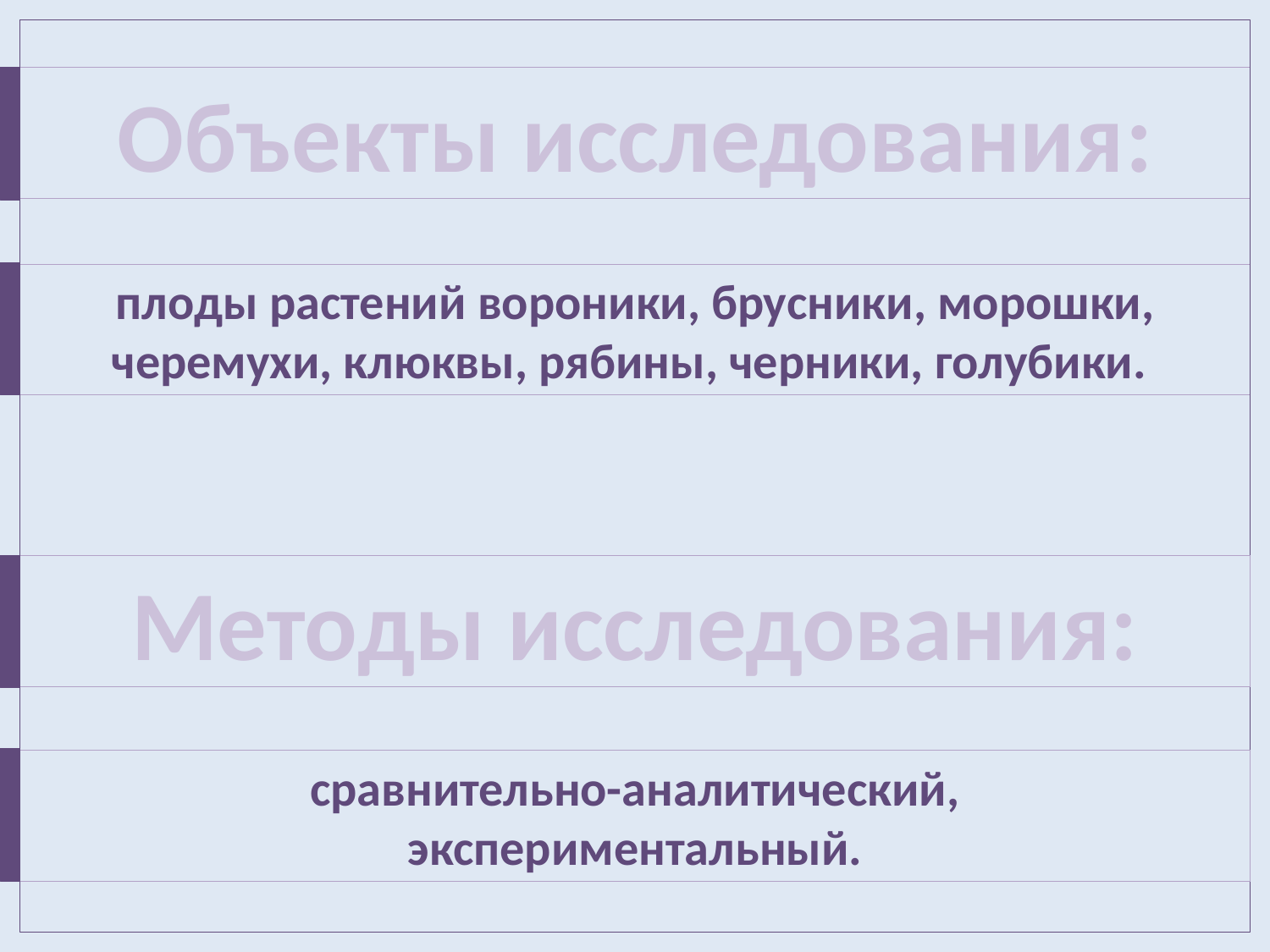

Объекты исследования:

плоды растений вороники, брусники, морошки, черемухи, клюквы, рябины, черники, голубики.

Методы исследования:

сравнительно-аналитический,
 экспериментальный.